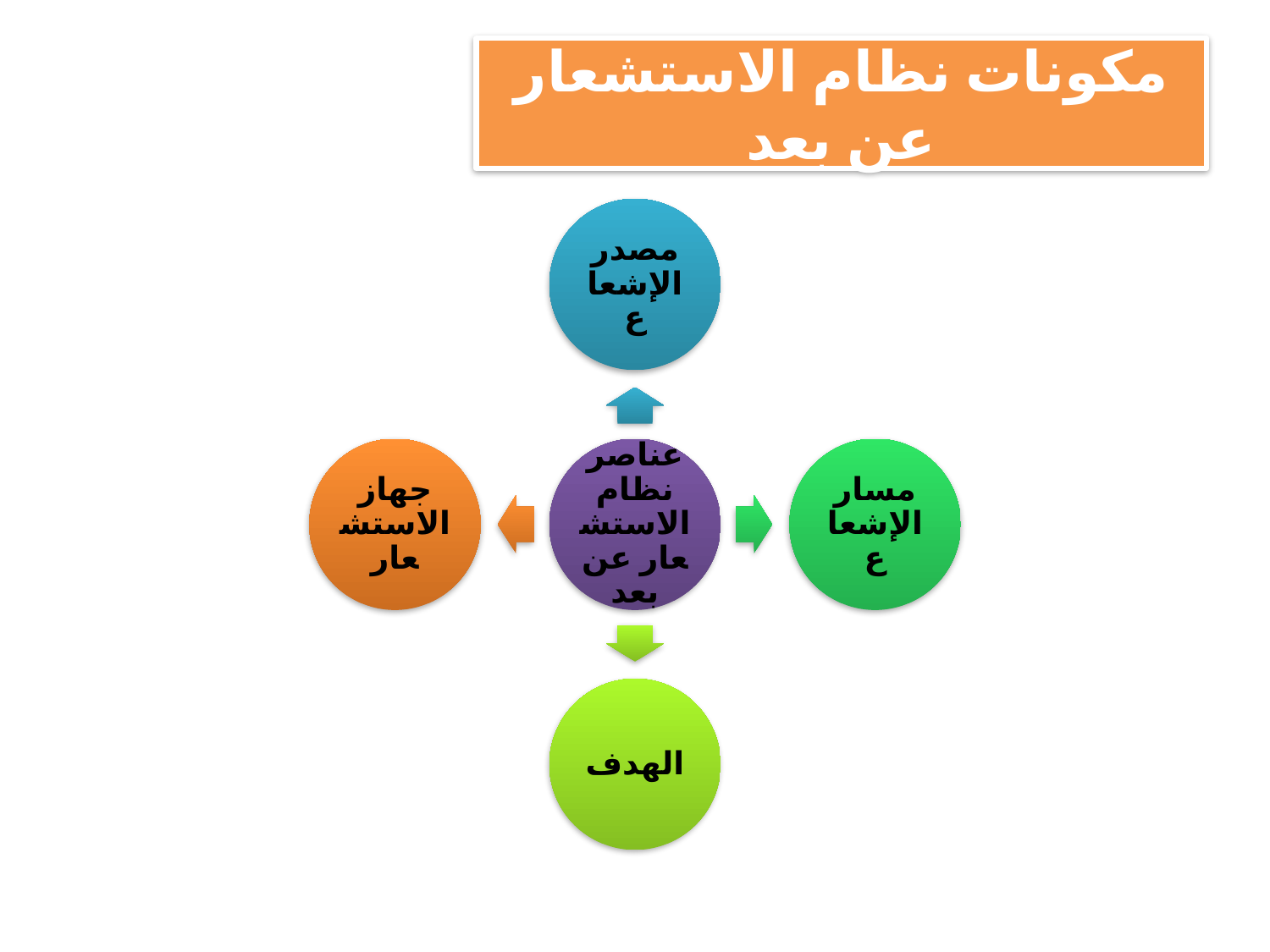

# مكونات نظام الاستشعار عن بعد
عناصر نظام الاستشعار عن بعد

مصدر الإشعاع

مسار الإشعاع

الهدف

جهاز الاستشعار